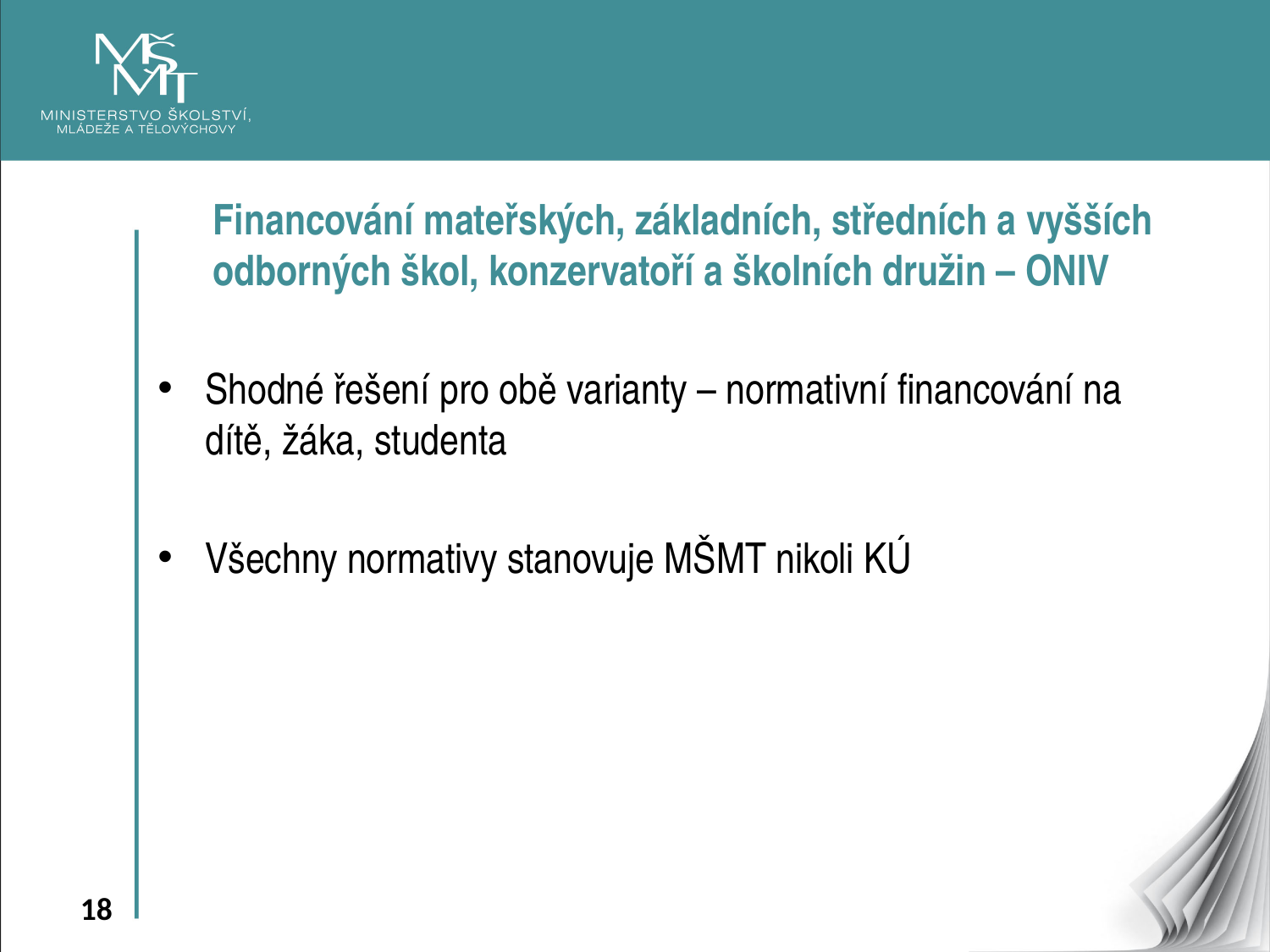

Financování mateřských, základních, středních a vyšších odborných škol, konzervatoří a školních družin – ONIV

Shodné řešení pro obě varianty – normativní financování na dítě, žáka, studenta

Všechny normativy stanovuje MŠMT nikoli KÚ